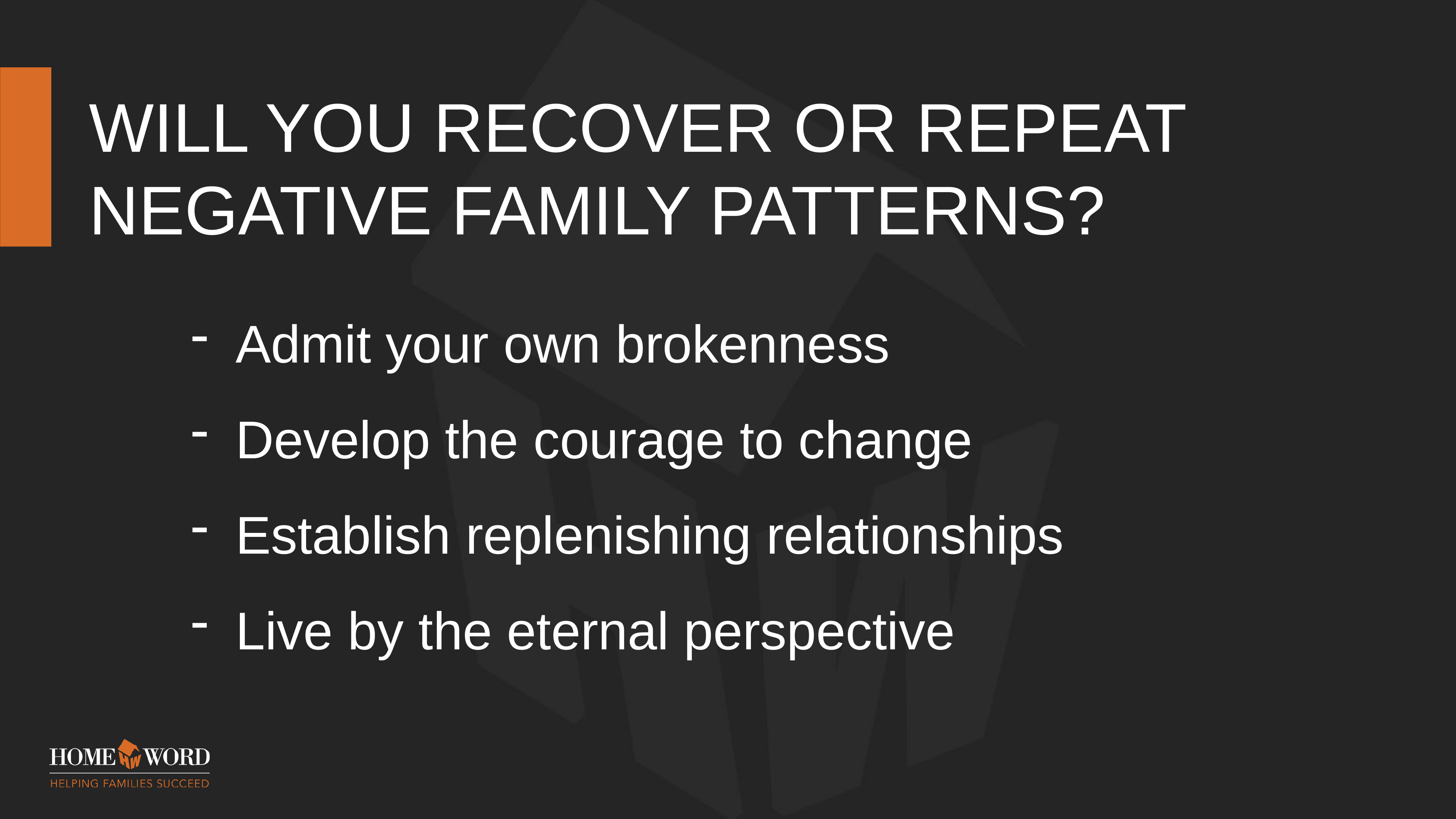

# Will you recover or repeat negative family patterns?
Admit your own brokenness
Develop the courage to change
Establish replenishing relationships
Live by the eternal perspective